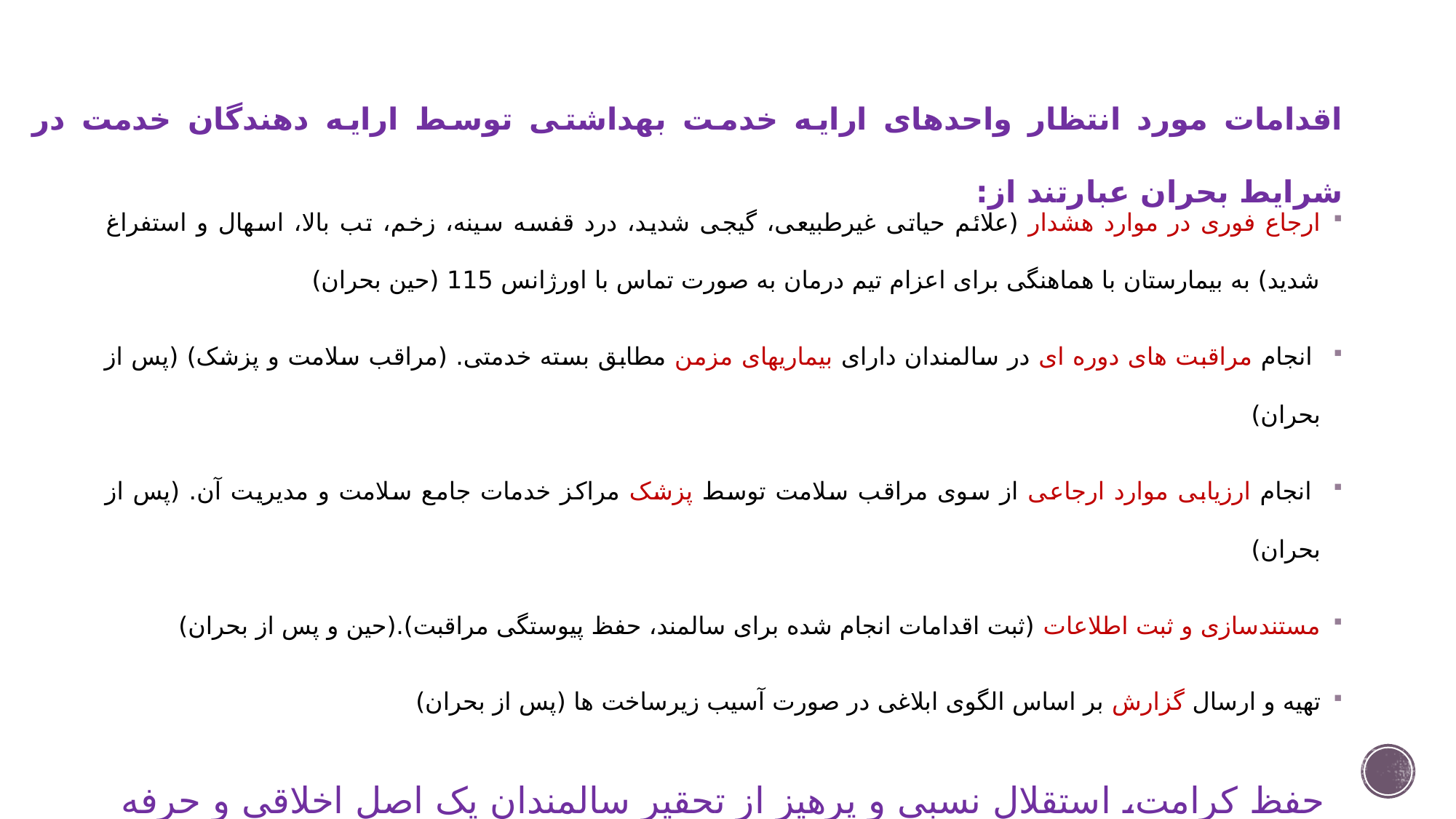

اقدامات مورد انتظار واحدهای ارایه خدمت بهداشتی توسط ارایه دهندگان خدمت در شرایط بحران عبارتند از:
ارجاع فوری در موارد هشدار (علائم حیاتی غیرطبیعی، گیجی شدید، درد قفسه سینه، زخم، تب بالا، اسهال و استفراغ شدید) به بیمارستان با هماهنگی برای اعزام تیم درمان به صورت تماس با اورژانس 115 (حین بحران)
 انجام مراقبت های دوره ای در سالمندان دارای بیماریهای مزمن مطابق بسته خدمتی. (مراقب سلامت و پزشک) (پس از بحران)
 انجام ارزیابی موارد ارجاعی از سوی مراقب سلامت توسط پزشک مراکز خدمات جامع سلامت و مدیریت آن. (پس از بحران)
مستندسازی و ثبت اطلاعات (ثبت اقدامات انجام شده برای سالمند، حفظ پیوستگی مراقبت).(حین و پس از بحران)
تهیه و ارسال گزارش بر اساس الگوی ابلاغی در صورت آسیب زیرساخت ها (پس از بحران)
حفظ کرامت، استقلال نسبی و پرهیز از تحقیر سالمندان یک اصل اخلاقی و حرفه ای است.